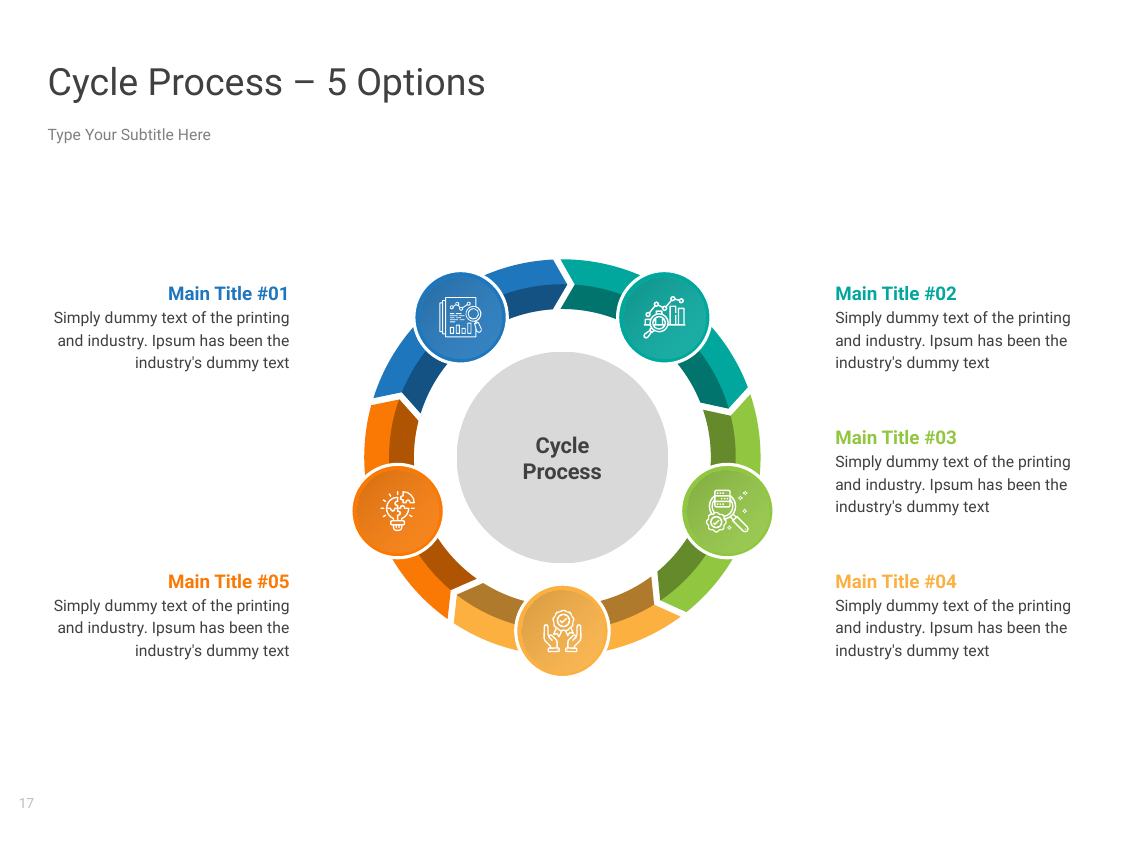

# Cycle Process – 5 Options
Type Your Subtitle Here

Main Title #01
Simply dummy text of the printing and industry. Ipsum has been the industry's dummy text
Main Title #02
Simply dummy text of the printing and industry. Ipsum has been the industry's dummy text

Cycle Process

Main Title #03
Simply dummy text of the printing and industry. Ipsum has been the industry's dummy text

Main Title #05
Simply dummy text of the printing and industry. Ipsum has been the industry's dummy text
Main Title #04
Simply dummy text of the printing and industry. Ipsum has been the industry's dummy text